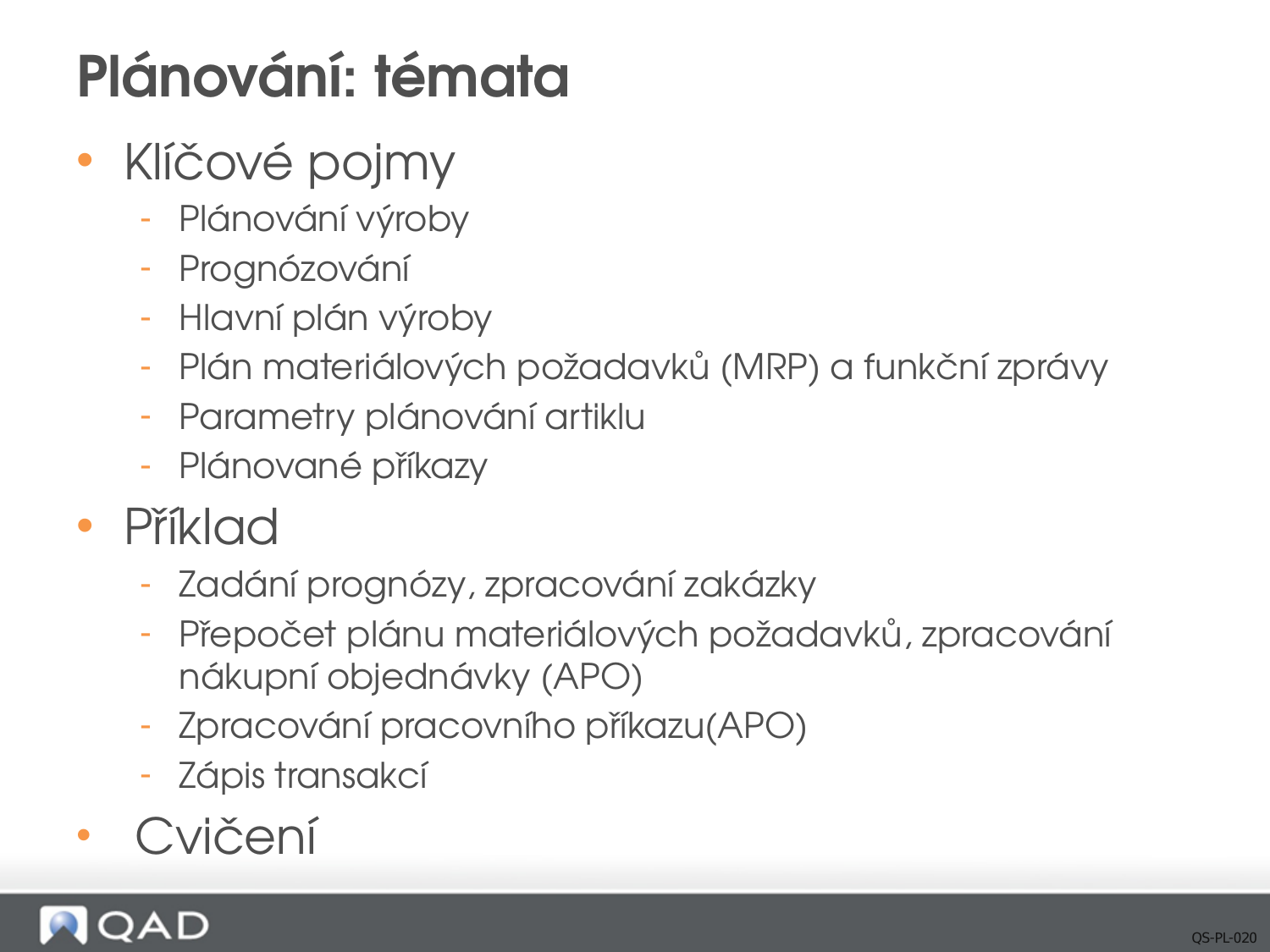

# Plánování: témata
Klíčové pojmy
Plánování výroby
Prognózování
Hlavní plán výroby
Plán materiálových požadavků (MRP) a funkční zprávy
Parametry plánování artiklu
Plánované příkazy
Příklad
Zadání prognózy, zpracování zakázky
Přepočet plánu materiálových požadavků, zpracování nákupní objednávky (APO)
Zpracování pracovního příkazu(APO)
Zápis transakcí
 Cvičení

QS-PL-020